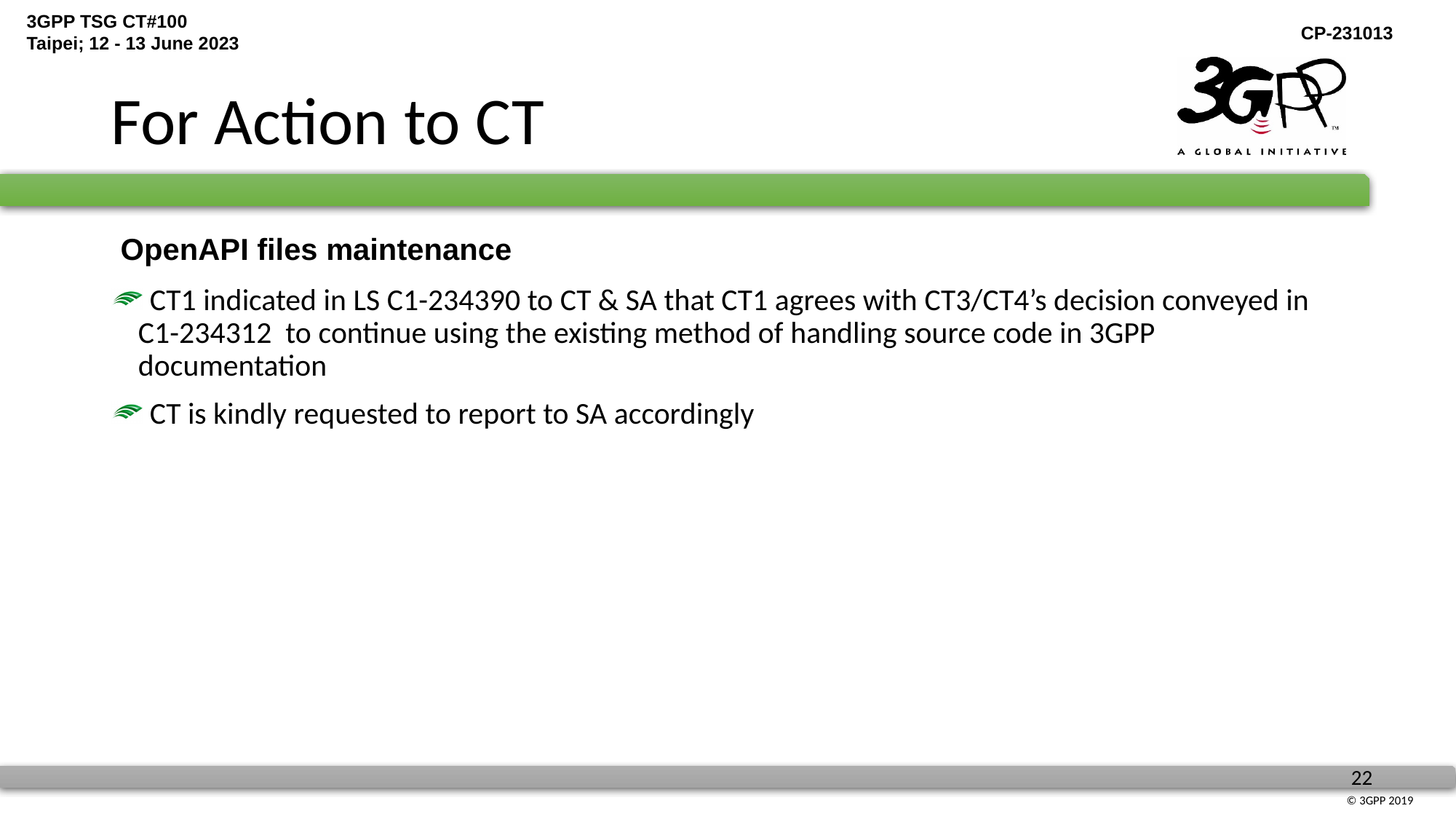

# For Action to CT
 OpenAPI files maintenance
 CT1 indicated in LS C1-234390 to CT & SA that CT1 agrees with CT3/CT4’s decision conveyed in C1-234312  to continue using the existing method of handling source code in 3GPP documentation
 CT is kindly requested to report to SA accordingly